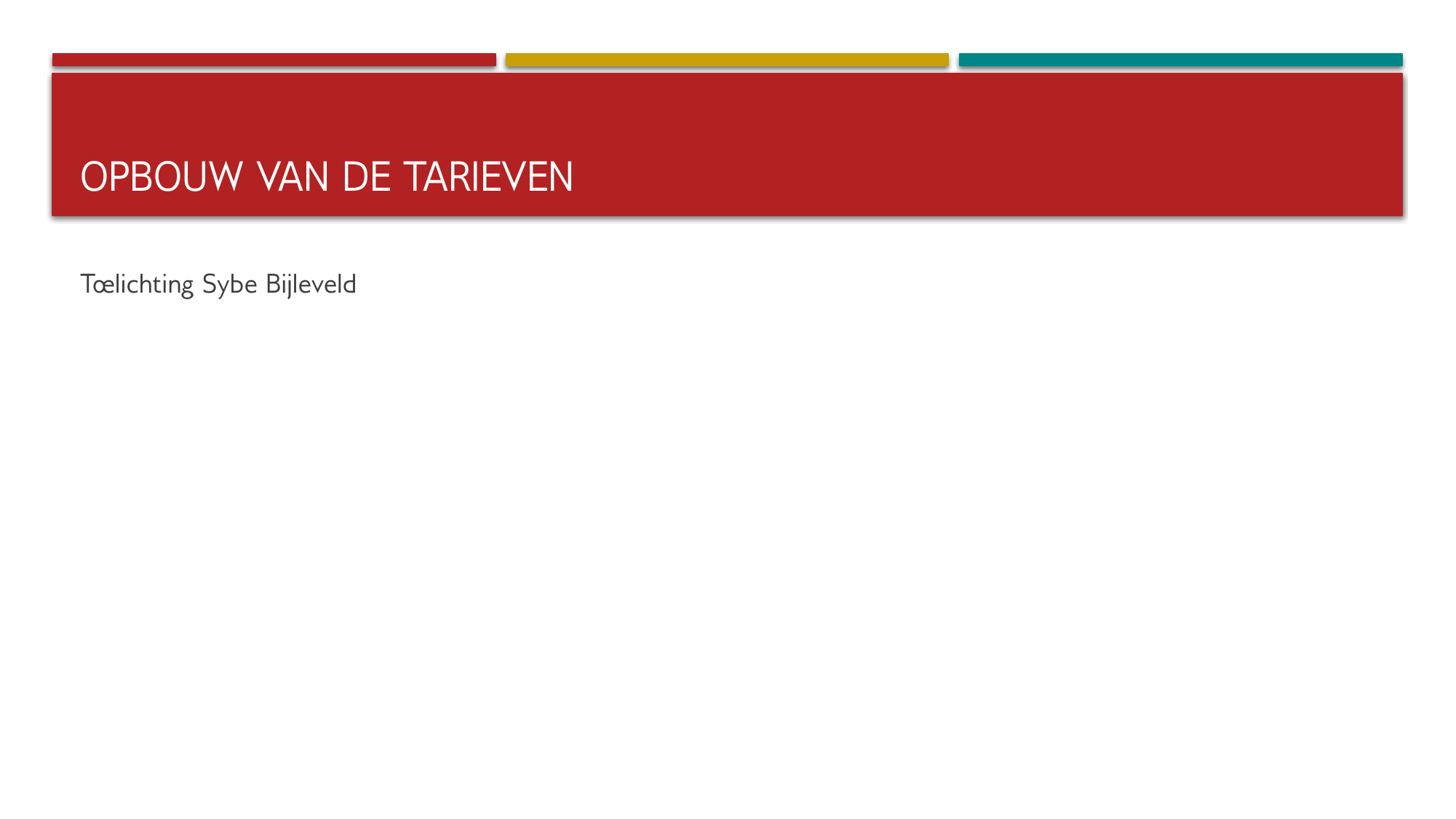

# Opbouw van de tarieven
Toelichting Sybe Bijleveld